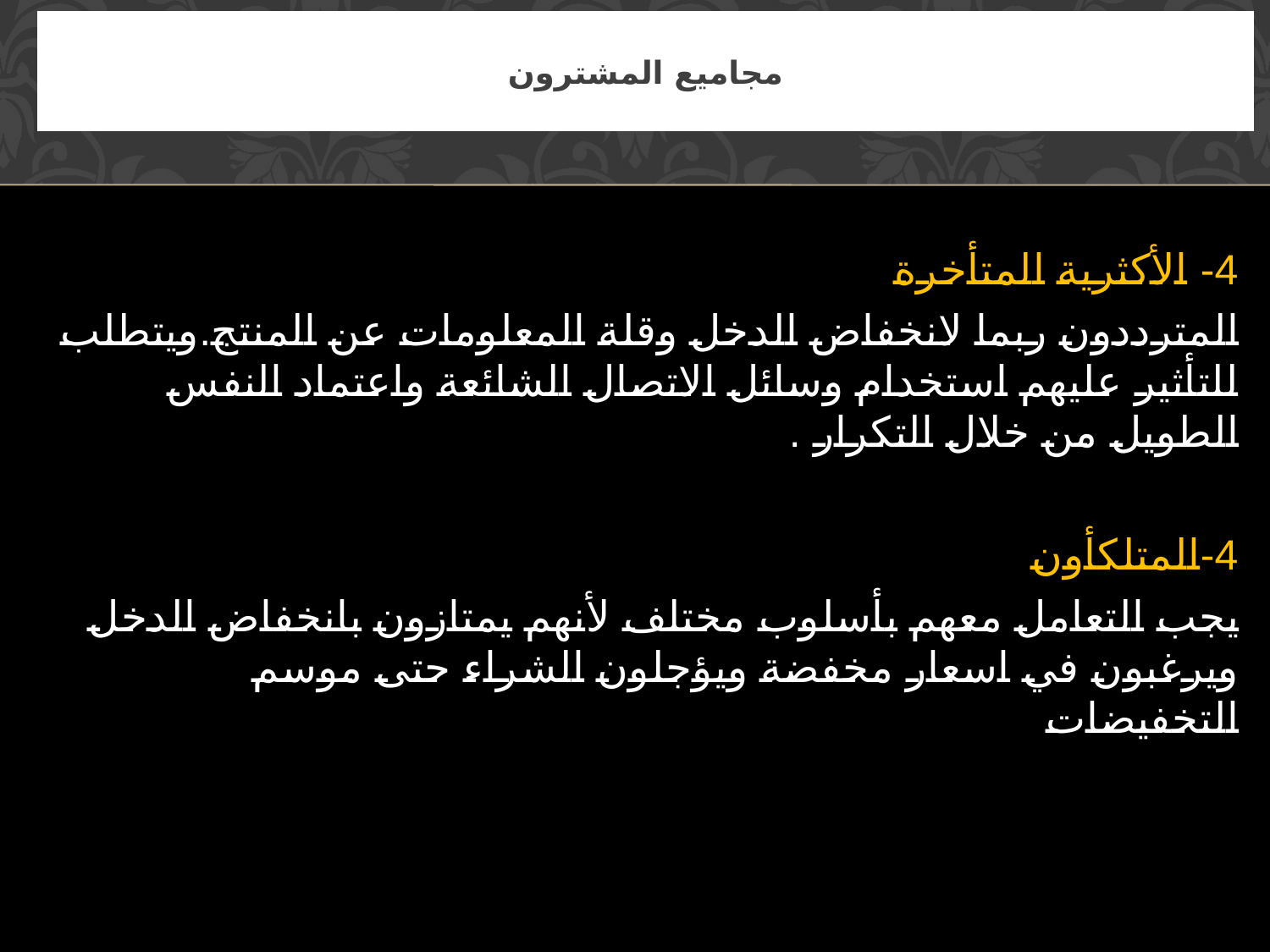

# مجاميع المشترون
4- الأكثرية المتأخرة
المترددون ربما لانخفاض الدخل وقلة المعلومات عن المنتج.ويتطلب للتأثير عليهم استخدام وسائل الاتصال الشائعة واعتماد النفس الطويل من خلال التكرار .

4-المتلكأون
يجب التعامل معهم بأسلوب مختلف لأنهم يمتازون بانخفاض الدخل ويرغبون في اسعار مخفضة ويؤجلون الشراء حتى موسم التخفيضات